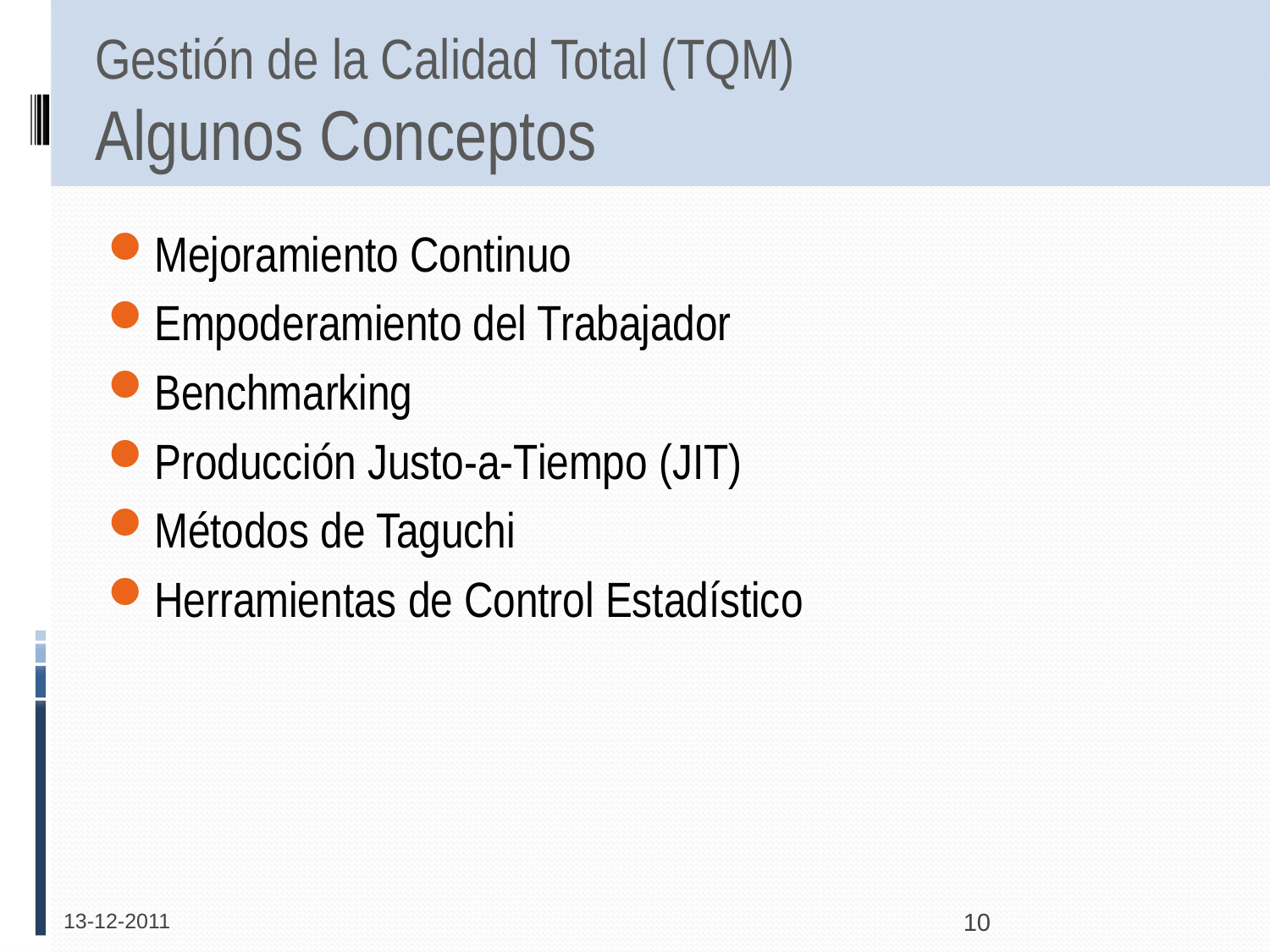

# Gestión de la Calidad Total (TQM) Algunos Conceptos
Mejoramiento Continuo
Empoderamiento del Trabajador
Benchmarking
Producción Justo-a-Tiempo (JIT)
Métodos de Taguchi
Herramientas de Control Estadístico

13-12-2011
10